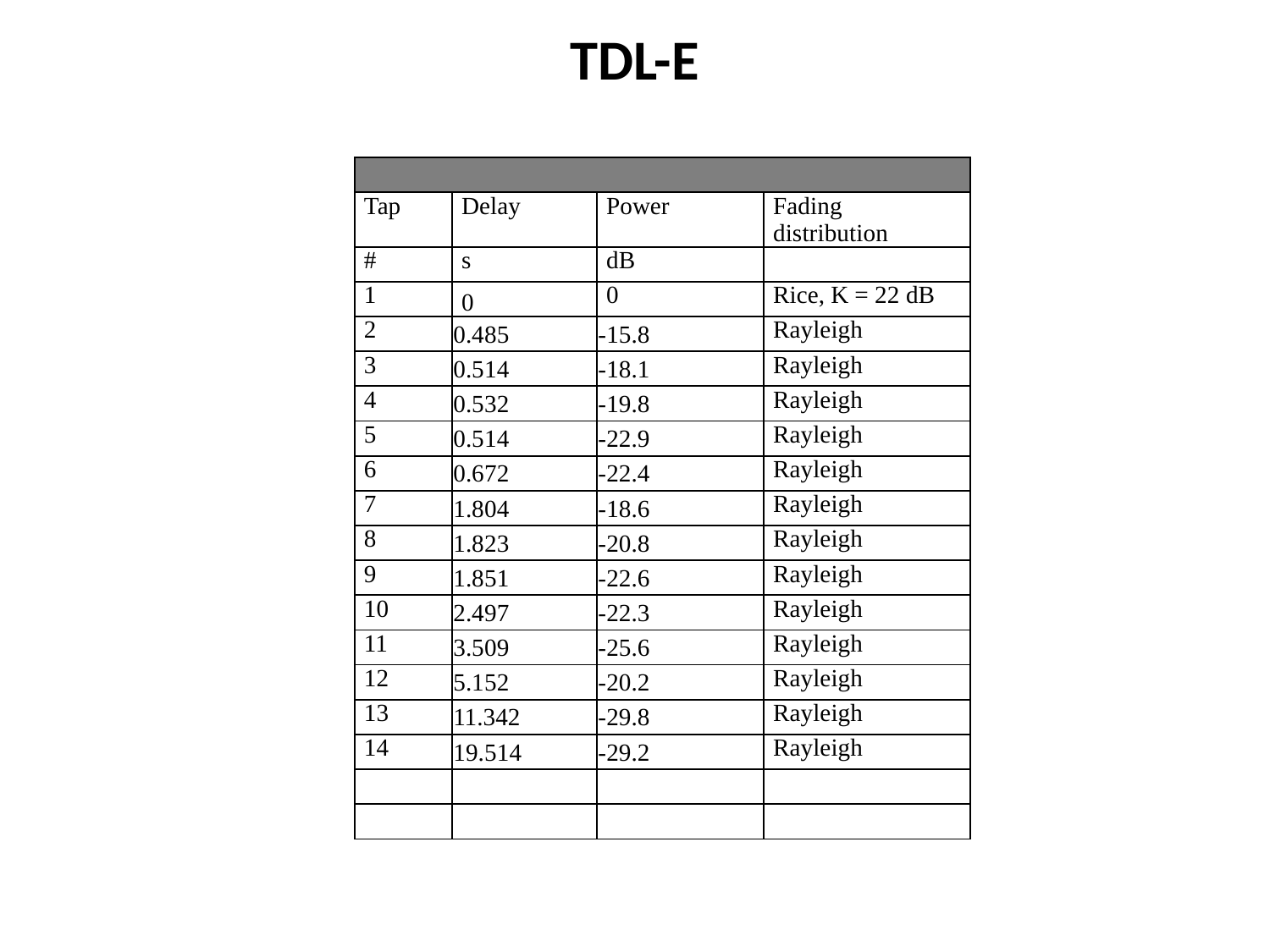

# TDL-E
|  |  |  |  |
| --- | --- | --- | --- |
| Tap | Delay | Power | Fading distribution |
| # | s | dB |  |
| 1 | 0 | 0 | Rice, K = 22 dB |
| 2 | 0.485 | -15.8 | Rayleigh |
| 3 | 0.514 | -18.1 | Rayleigh |
| 4 | 0.532 | -19.8 | Rayleigh |
| 5 | 0.514 | -22.9 | Rayleigh |
| 6 | 0.672 | -22.4 | Rayleigh |
| 7 | 1.804 | -18.6 | Rayleigh |
| 8 | 1.823 | -20.8 | Rayleigh |
| 9 | 1.851 | -22.6 | Rayleigh |
| 10 | 2.497 | -22.3 | Rayleigh |
| 11 | 3.509 | -25.6 | Rayleigh |
| 12 | 5.152 | -20.2 | Rayleigh |
| 13 | 11.342 | -29.8 | Rayleigh |
| 14 | 19.514 | -29.2 | Rayleigh |
|  |  |  |  |
|  |  |  |  |